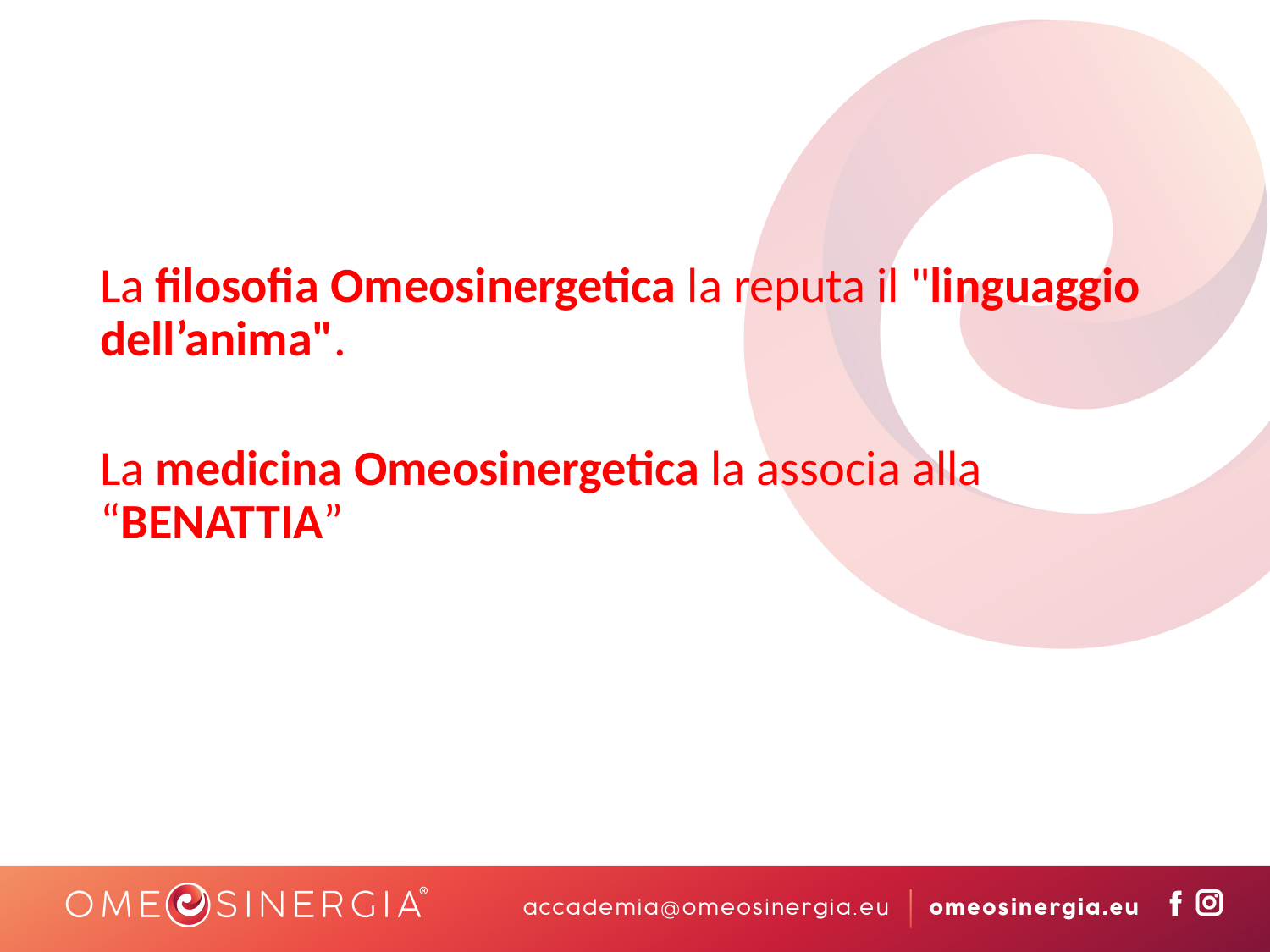

La filosofia Omeosinergetica la reputa il "linguaggio dell’anima".
La medicina Omeosinergetica la associa alla “BENATTIA”